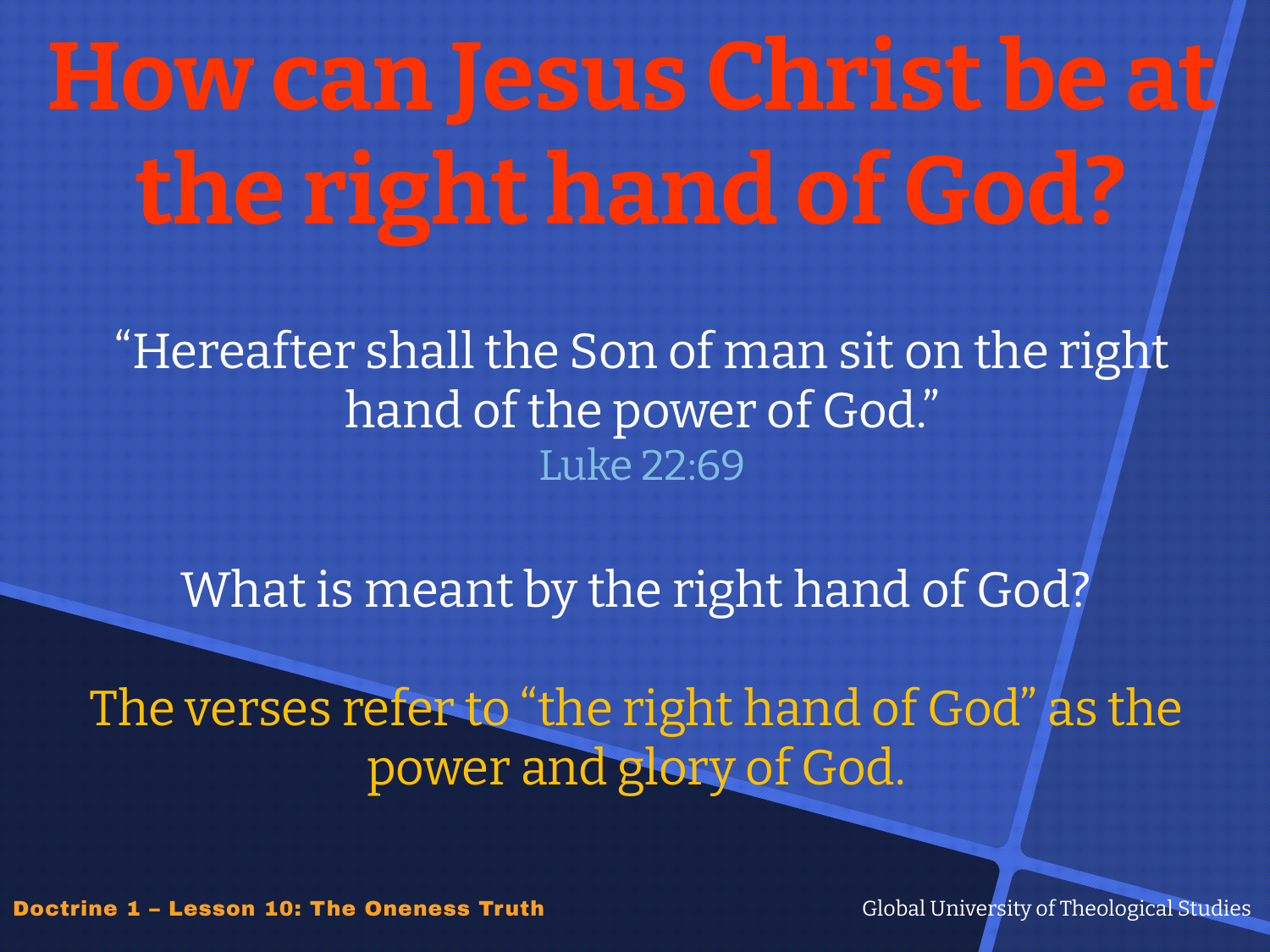

How can Jesus Christ be at the right hand of God?
“Hereafter shall the Son of man sit on the right hand of the power of God.”
Luke 22:69
What is meant by the right hand of God?

The verses refer to “the right hand of God” as the power and glory of God.
Doctrine 1 – Lesson 10: The Oneness Truth                                        Global University of Theological Studies